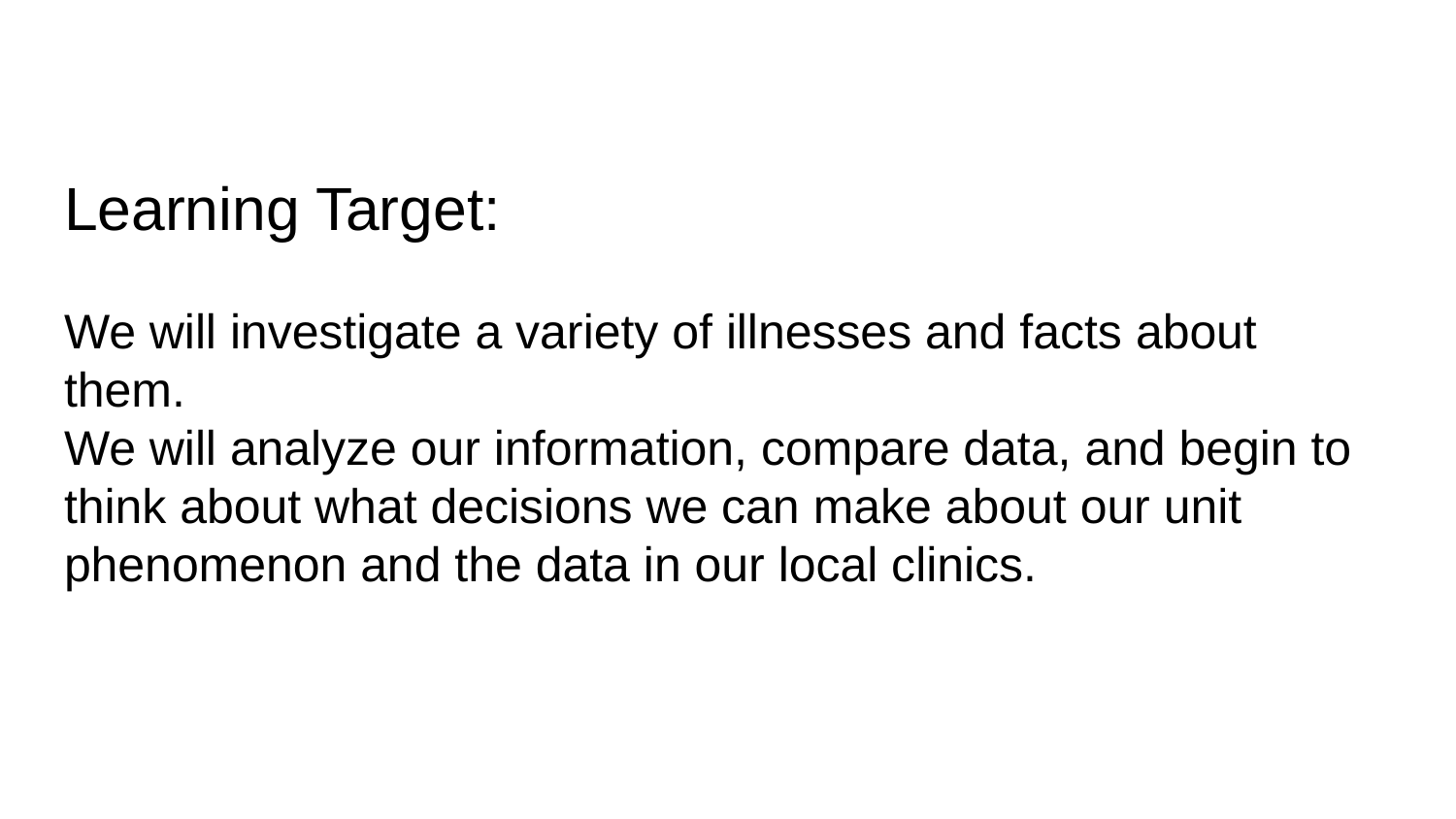

# Learning Target:

We will investigate a variety of illnesses and facts about them.
We will analyze our information, compare data, and begin to think about what decisions we can make about our unit phenomenon and the data in our local clinics.